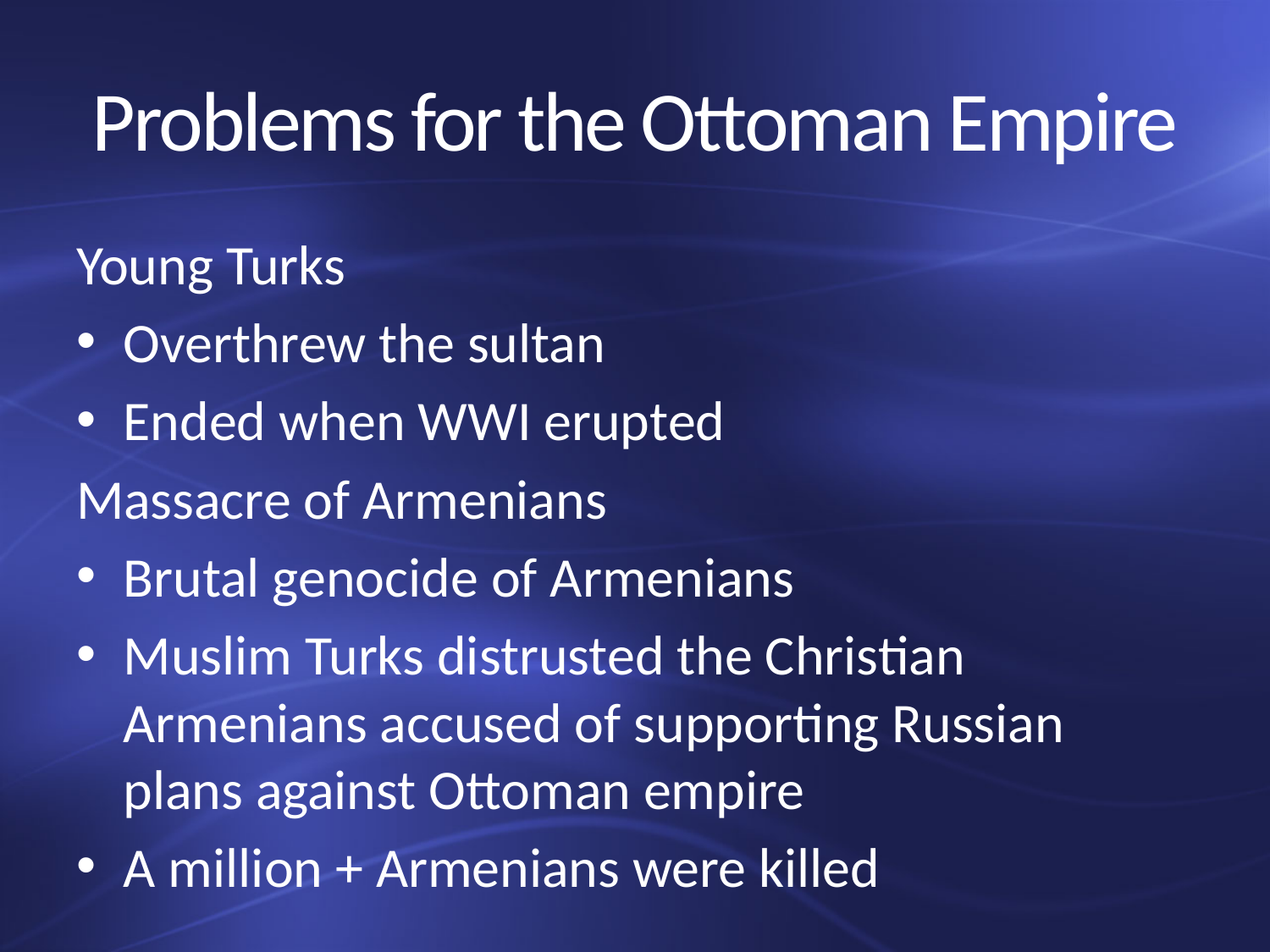

# Problems for the Ottoman Empire
Young Turks
Overthrew the sultan
Ended when WWI erupted
Massacre of Armenians
Brutal genocide of Armenians
Muslim Turks distrusted the Christian Armenians accused of supporting Russian plans against Ottoman empire
A million + Armenians were killed